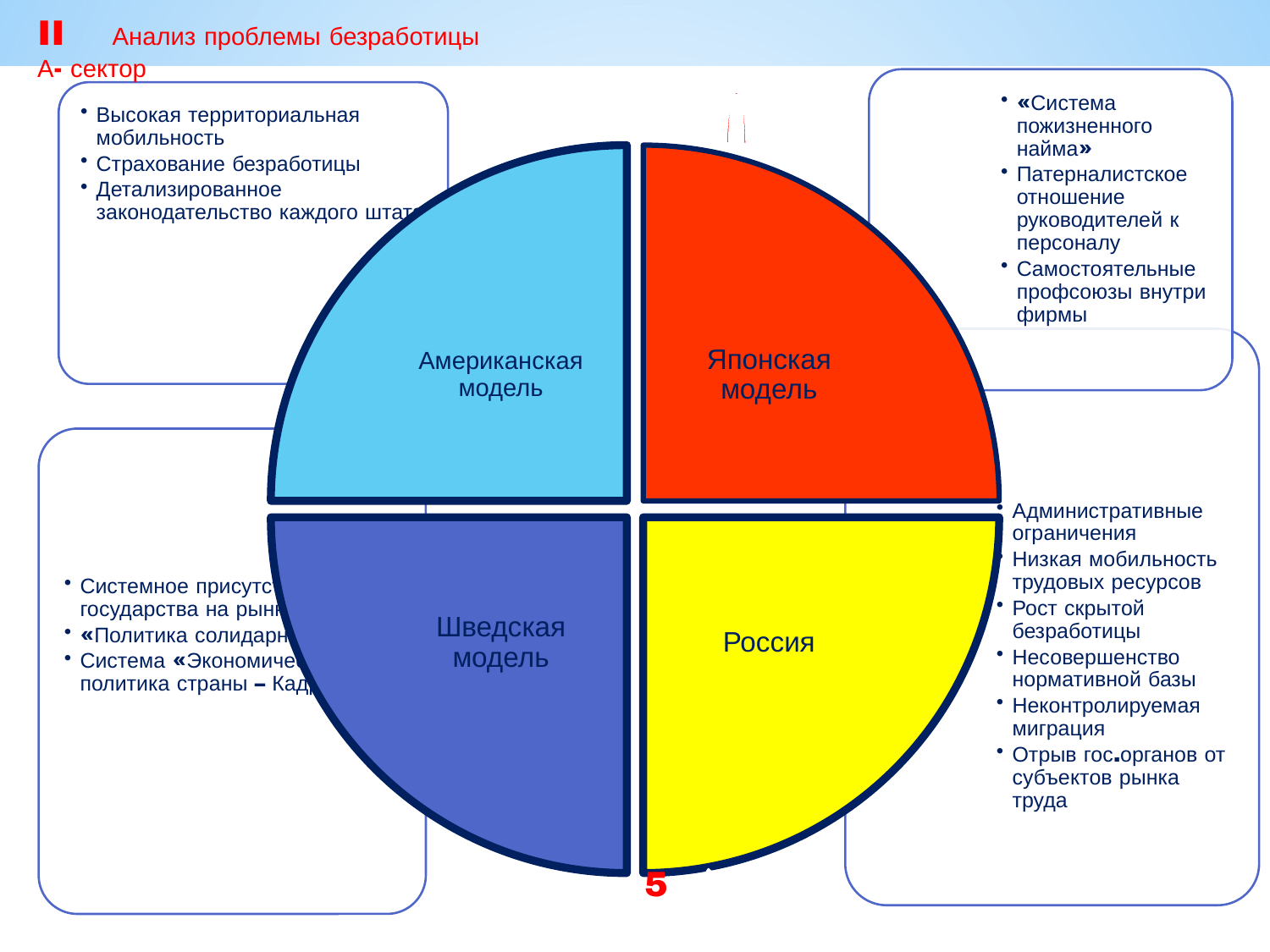

II    Анализ проблемы безработицы
А- сектор
Административные ограничения
Низкая мобильность трудовых ресурсов
Рост скрытой безработицы
Несовершенство нормативной базы
Неконтролируемая миграция
Отрыв гос.органов от субъектов рынка труда

Системное присутствие государства на рынке труда
«Политика солидарности»
Система «Экономическая политика страны – Кадры»

«Система пожизненного найма»
Патерналистское отношение руководителей к персоналу
Самостоятельные профсоюзы внутри фирмы
Высокая территориальная мобильность
Страхование безработицы
Детализированное законодательство каждого штата
Американская модель
Японская модель
Россия
Шведская модель

5